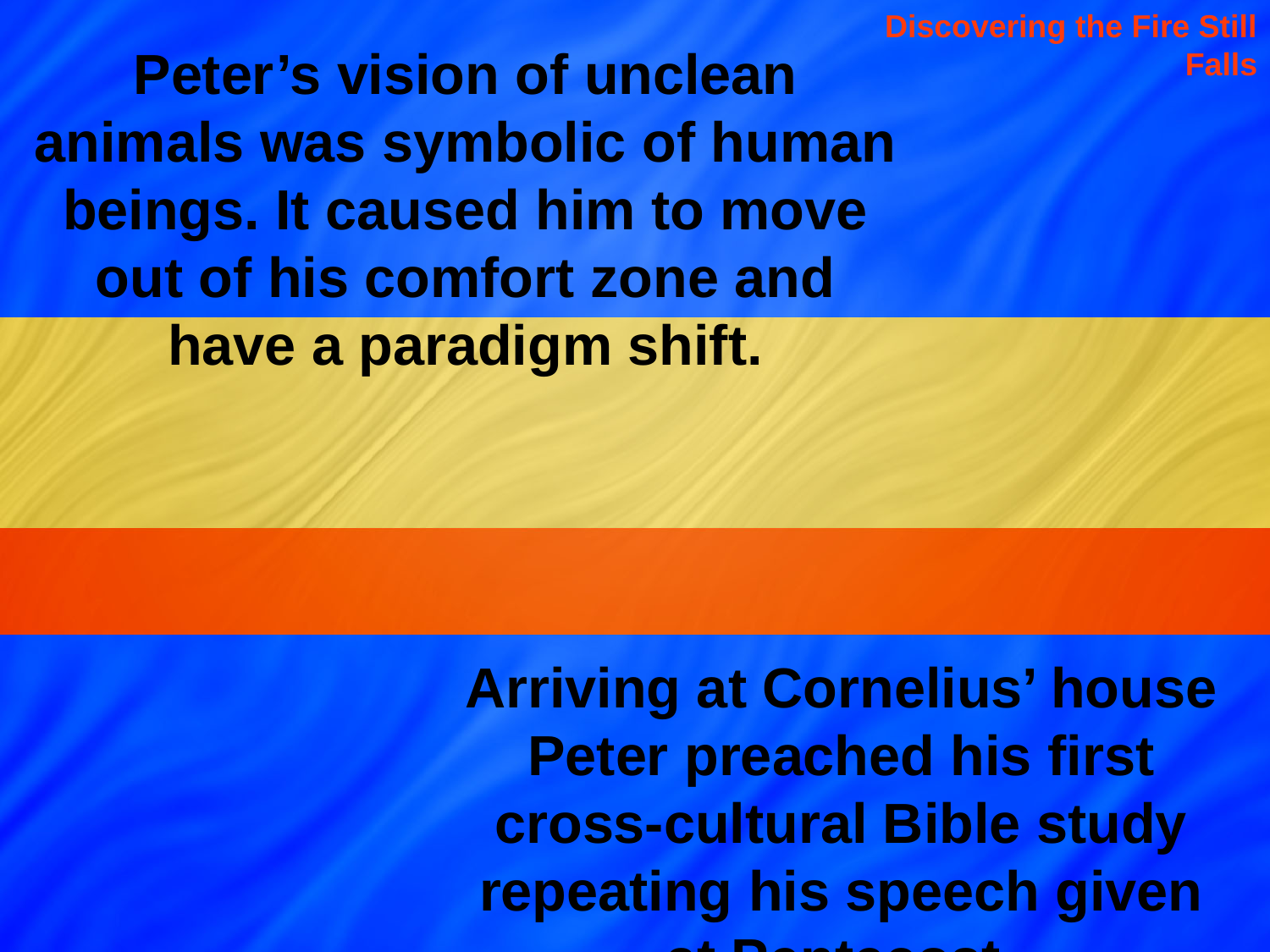

Discovering the Fire Still Falls
Peter’s vision of unclean animals was symbolic of human beings. It caused him to move out of his comfort zone and have a paradigm shift.
Arriving at Cornelius’ house Peter preached his first cross-cultural Bible study repeating his speech given at Pentecost.